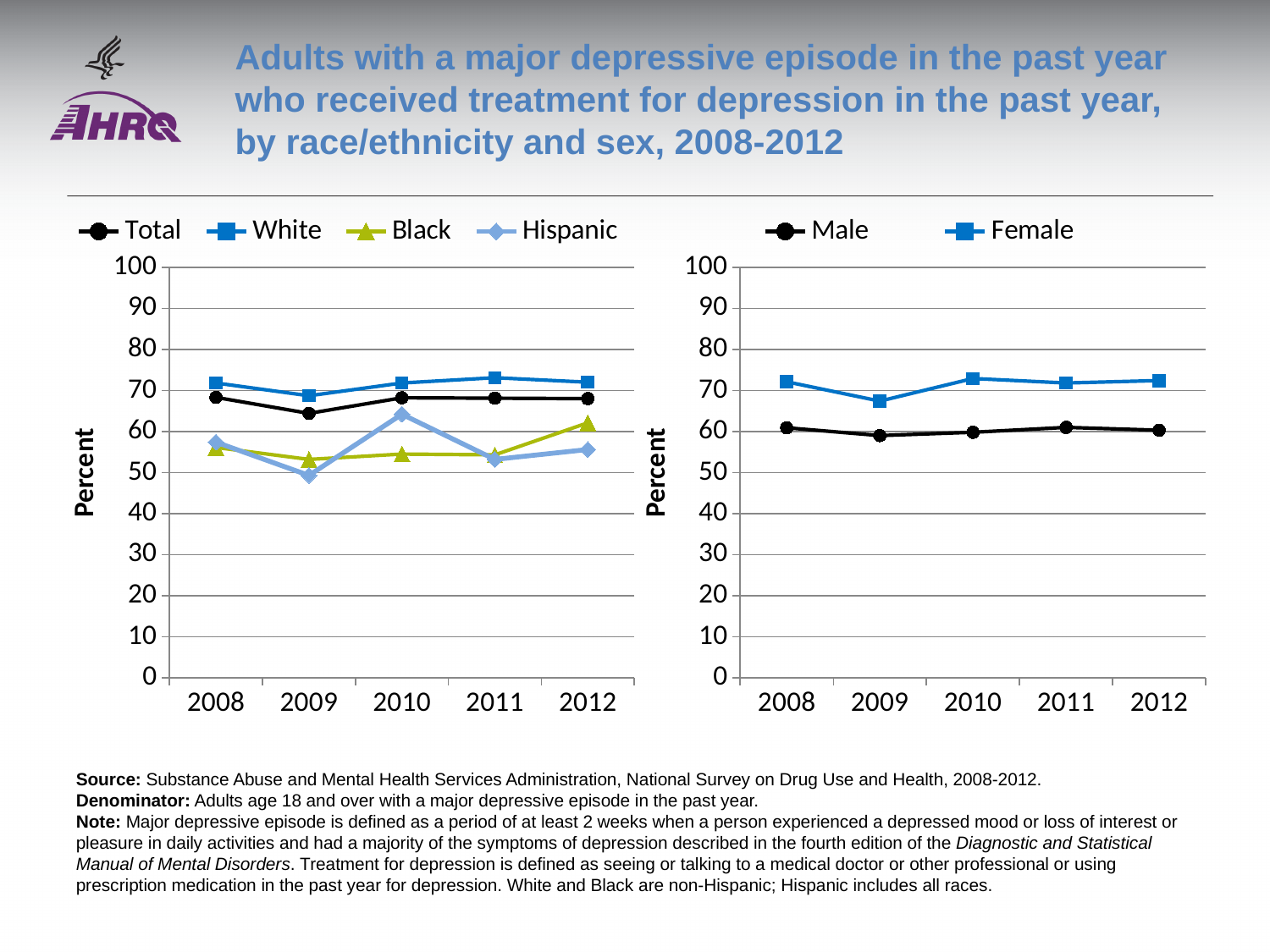

# Adults with a major depressive episode in the past year who received treatment for depression in the past year, by race/ethnicity and sex, 2008-2012

### Chart

| Category | Total | White | Black | Hispanic |
|---|---|---|---|---|
| 2008 | 68.3 | 71.8 | 56.1 | 57.4 |
| 2009 | 64.4 | 68.7 | 53.2 | 49.3 |
| 2010 | 68.2 | 71.8 | 54.5 | 64.2 |
| 2011 | 68.1 | 73.1 | 54.3 | 53.2 |
| 2012 | 68.0 | 72.0 | 62.1 | 55.6 |

### Chart

| Category | Male | Female |
|---|---|---|
| 2008 | 60.9 | 72.1 |
| 2009 | 59.0 | 67.4 |
| 2010 | 59.8 | 72.9 |
| 2011 | 61.0 | 71.8 |
| 2012 | 60.3 | 72.4 |
Source: Substance Abuse and Mental Health Services Administration, National Survey on Drug Use and Health, 2008-2012.
Denominator: Adults age 18 and over with a major depressive episode in the past year.
Note: Major depressive episode is defined as a period of at least 2 weeks when a person experienced a depressed mood or loss of interest or pleasure in daily activities and had a majority of the symptoms of depression described in the fourth edition of the Diagnostic and Statistical Manual of Mental Disorders. Treatment for depression is defined as seeing or talking to a medical doctor or other professional or using prescription medication in the past year for depression. White and Black are non-Hispanic; Hispanic includes all races.